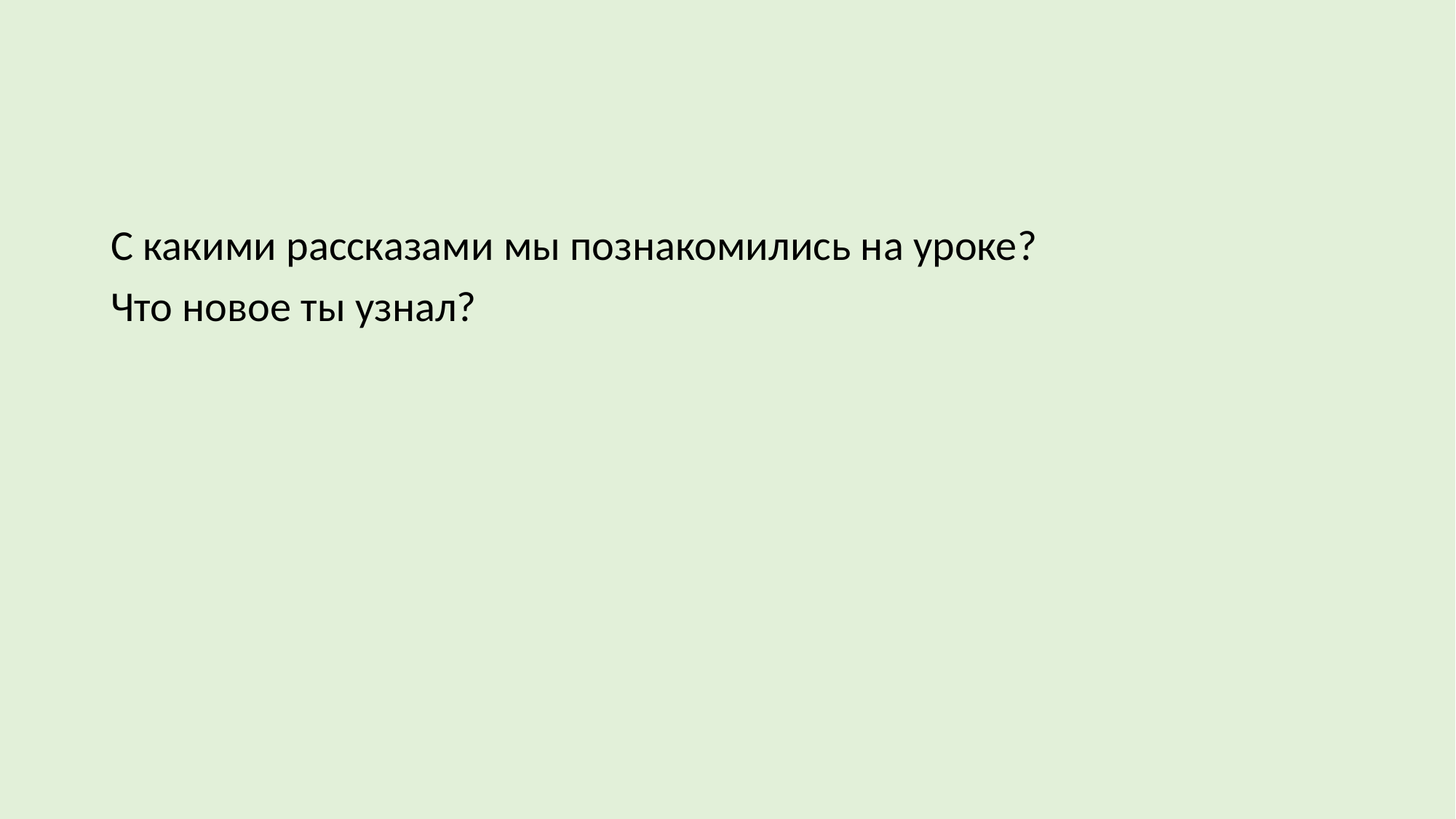

#
С какими рассказами мы познакомились на уроке?
Что новое ты узнал?